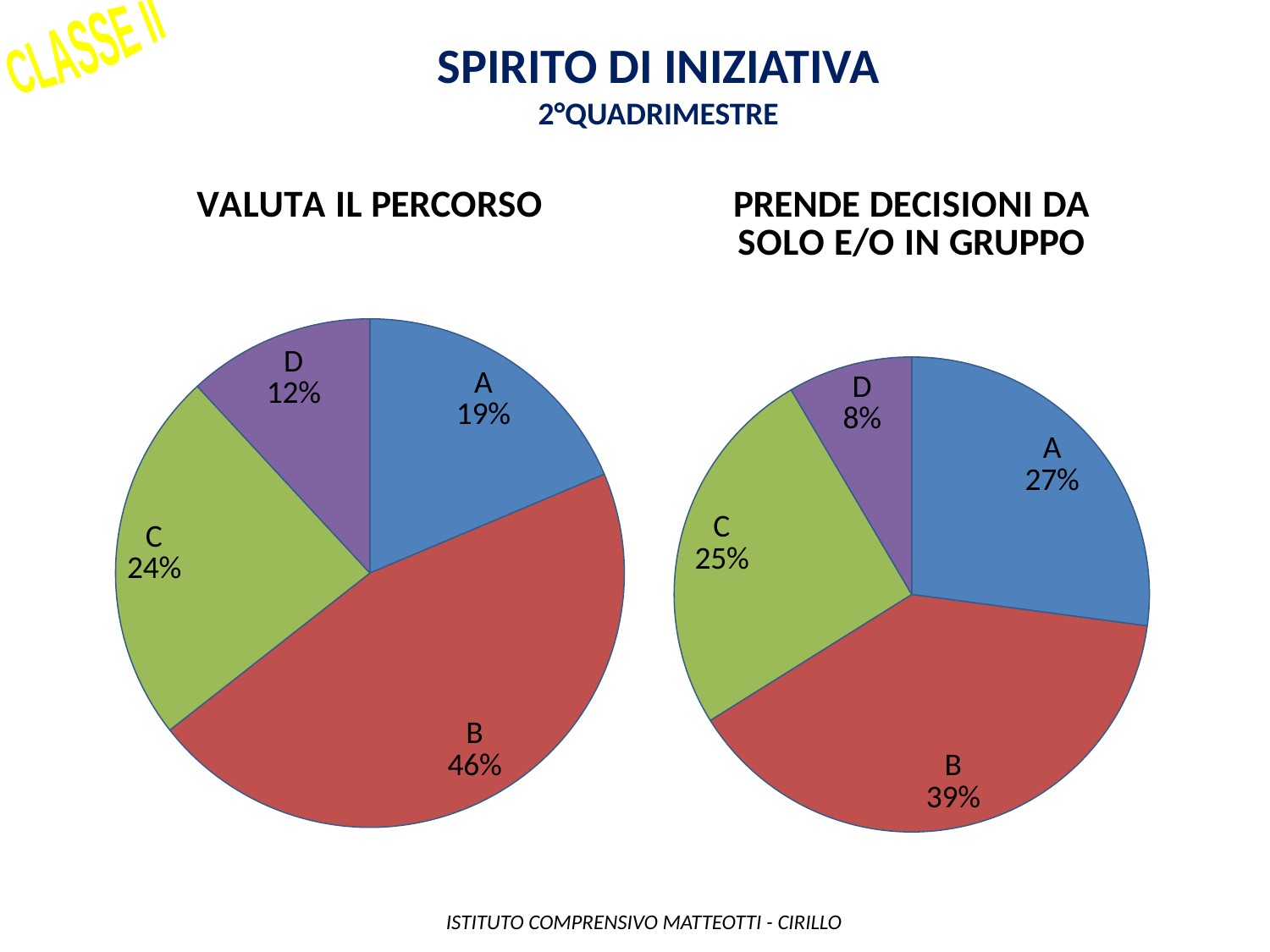

CLASSE II
Spirito di iniziativa
2°QUADRIMESTRE

### Chart: VALUTA IL PERCORSO

| Category |  |
|---|---|
| A | 11.0 |
| B | 27.0 |
| C | 14.0 |
| D | 7.0 |

### Chart: PRENDE DECISIONI DA SOLO E/O IN GRUPPO

| Category |  |
|---|---|
| A | 16.0 |
| B | 23.0 |
| C | 15.0 |
| D | 5.0 |
 ISTITUTO COMPRENSIVO MATTEOTTI - CIRILLO